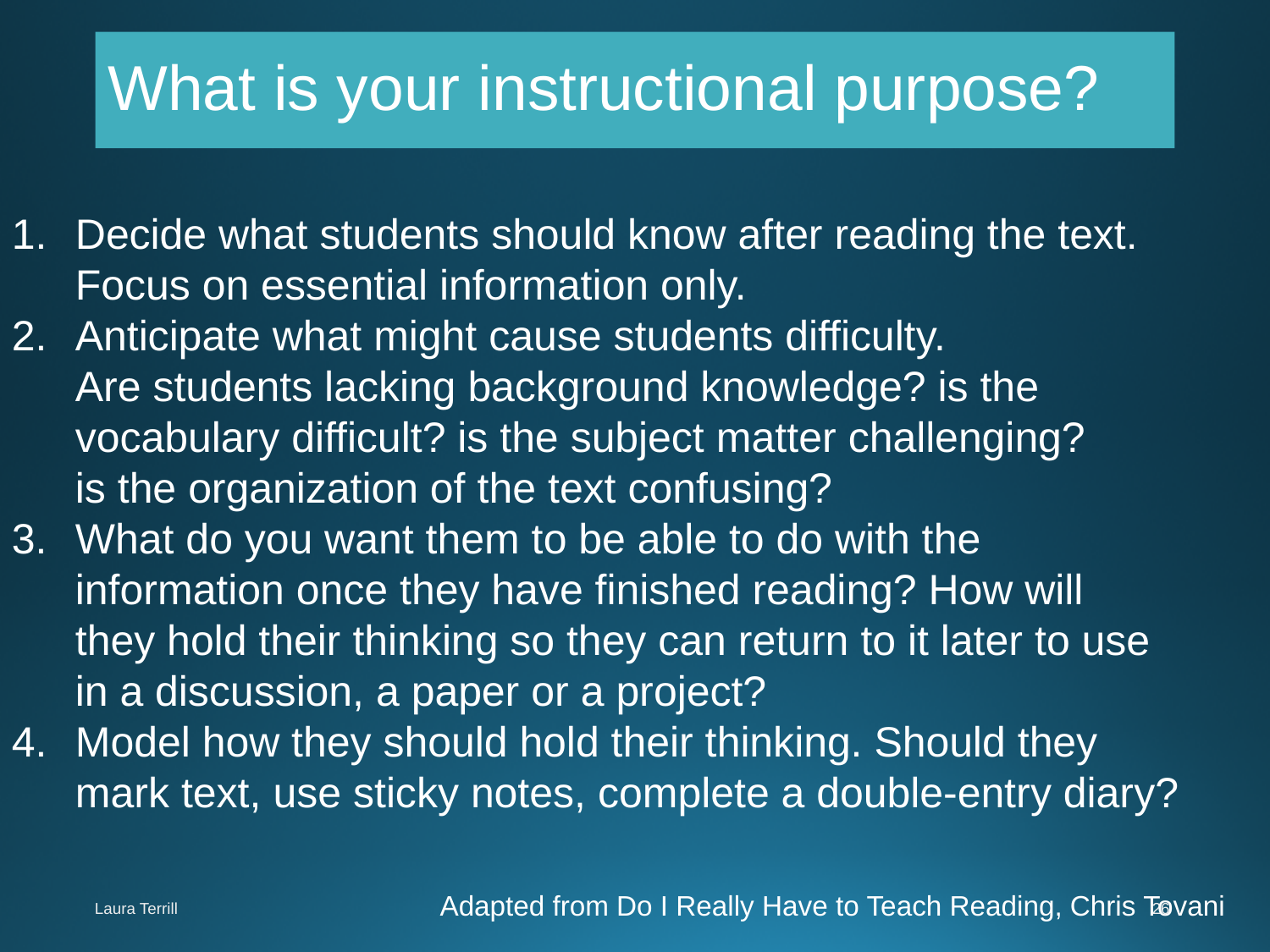

# What is your instructional purpose?
Decide what students should know after reading the text.
	Focus on essential information only.
Anticipate what might cause students difficulty.
	Are students lacking background knowledge? is the
	vocabulary difficult? is the subject matter challenging?
	is the organization of the text confusing?
What do you want them to be able to do with the
	information once they have finished reading? How will
	they hold their thinking so they can return to it later to use
	in a discussion, a paper or a project?
Model how they should hold their thinking. Should they
mark text, use sticky notes, complete a double-entry diary?
Adapted from Do I Really Have to Teach Reading, Chris Tovani
Laura Terrill
26